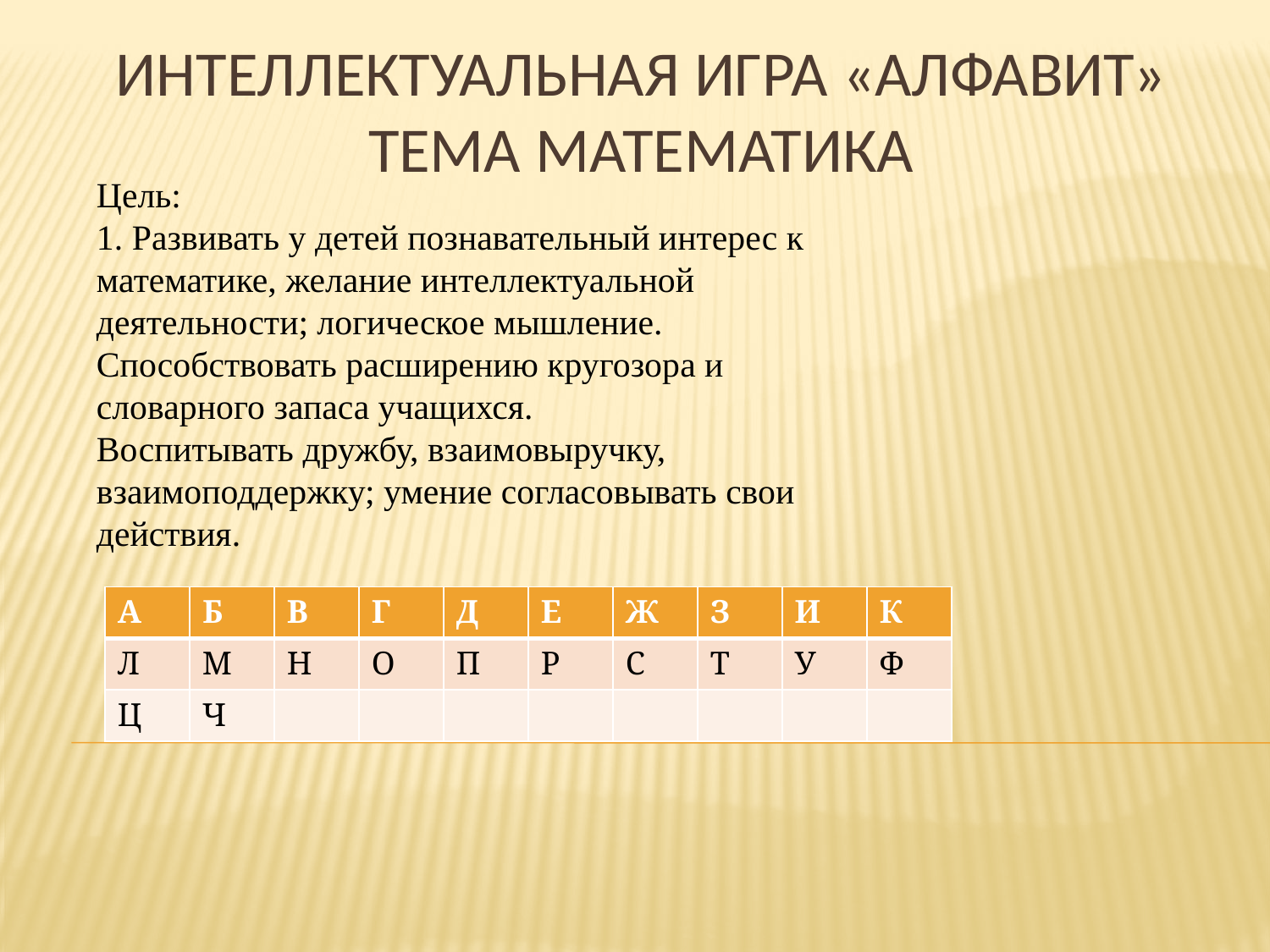

# Интеллектуальная игра «Алфавит» тема Математика
Цель:
1. Развивать у детей познавательный интерес к математике, желание интеллектуальной
деятельности; логическое мышление.
Способствовать расширению кругозора и словарного запаса учащихся.
Воспитывать дружбу, взаимовыручку, взаимоподдержку; умение согласовывать свои действия.

| А | Б | В | Г | Д | Е | Ж | З | И | К |
| --- | --- | --- | --- | --- | --- | --- | --- | --- | --- |
| Л | М | Н | О | П | Р | С | Т | У | Ф |
| Ц | Ч |  |  |  |  |  |  |  |  |